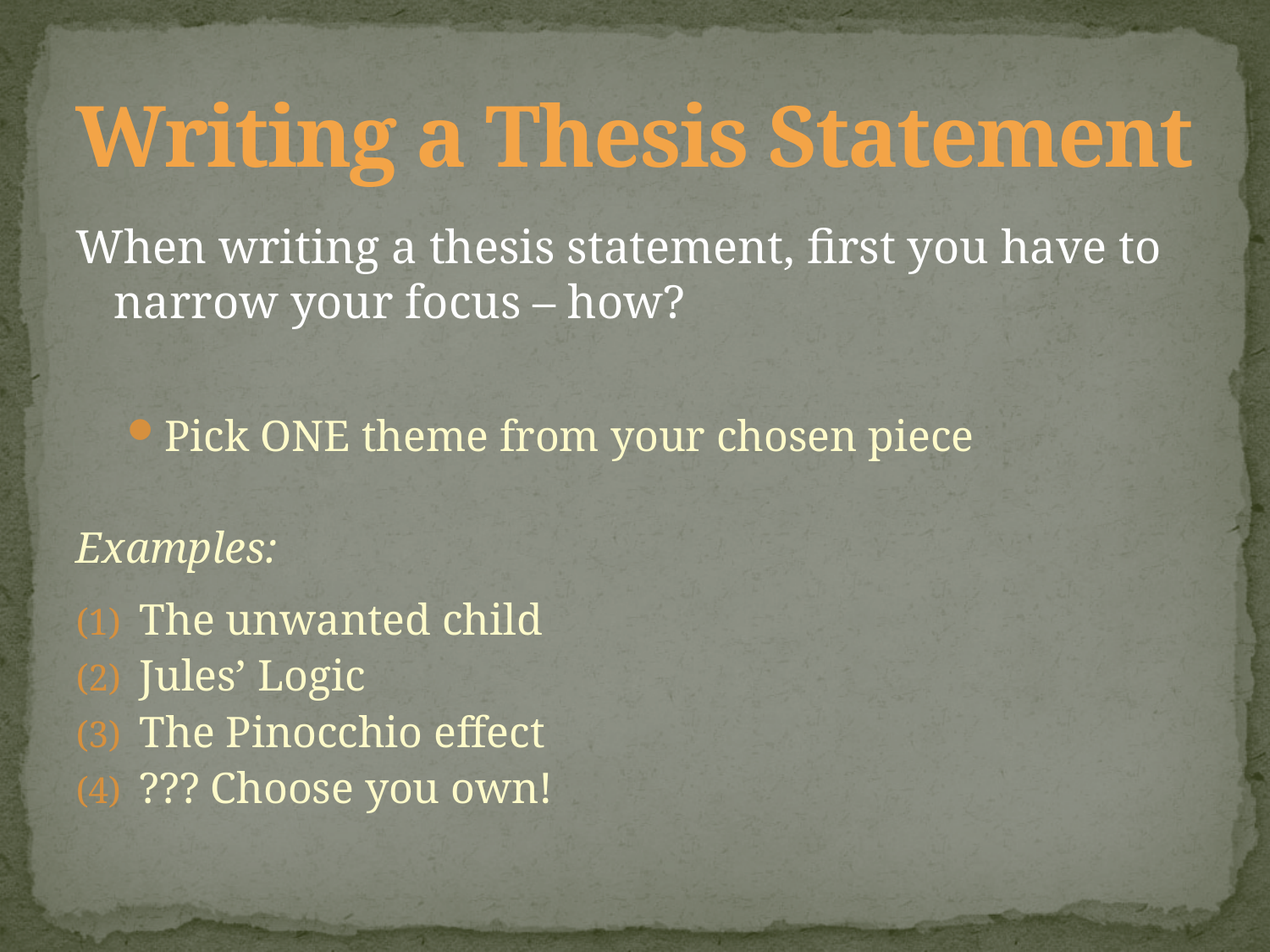

# Writing a Thesis Statement
When writing a thesis statement, first you have to narrow your focus – how?

Pick ONE theme from your chosen piece

Examples:

The unwanted child
Jules’ Logic
The Pinocchio effect
??? Choose you own!